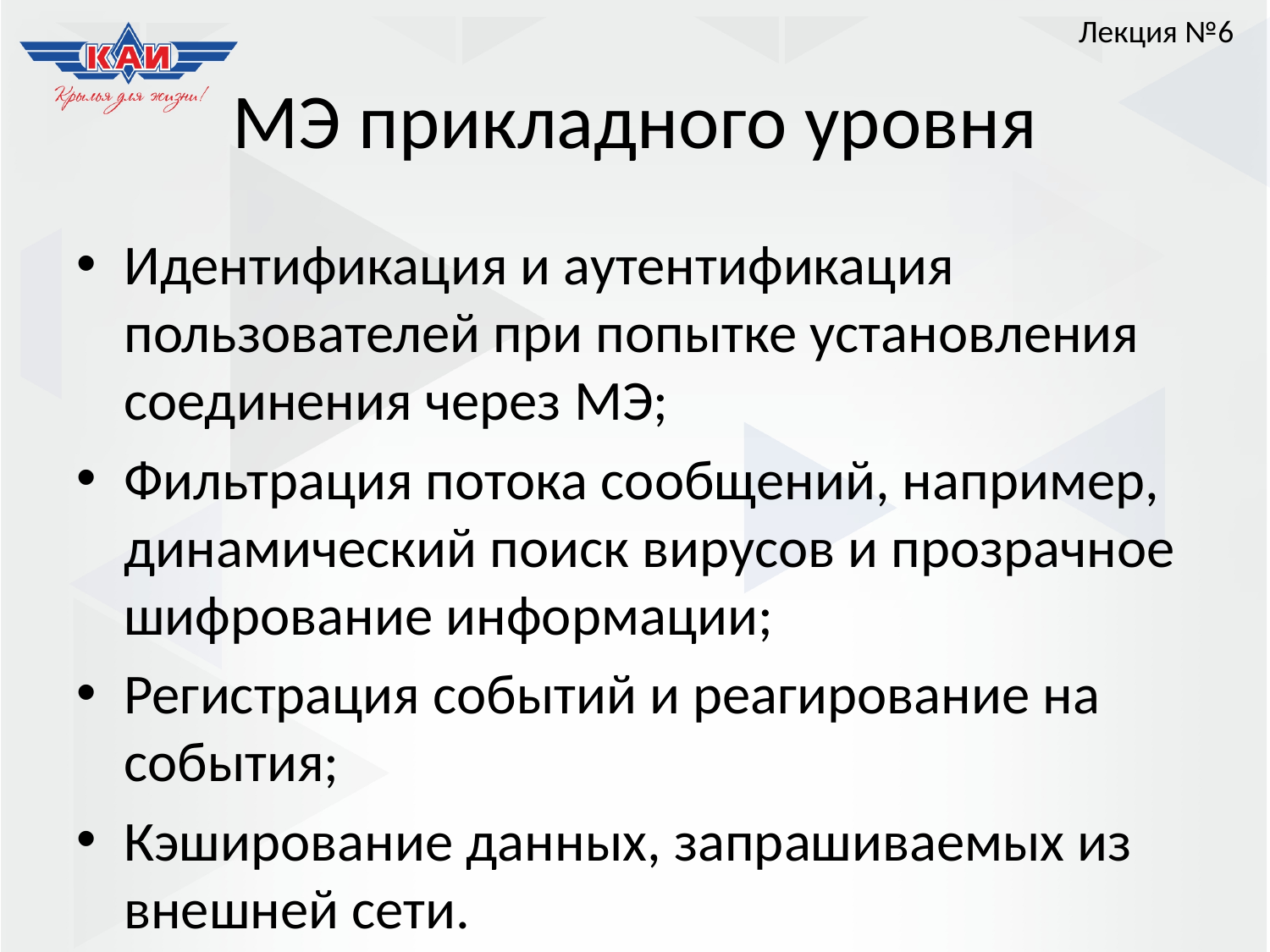

Лекция №6
# МЭ прикладного уровня
Идентификация и аутентификация пользователей при попытке установления соединения через МЭ;
Фильтрация потока сообщений, например, динамический поиск вирусов и прозрачное шифрование информации;
Регистрация событий и реагирование на события;
Кэширование данных, запрашиваемых из внешней сети.